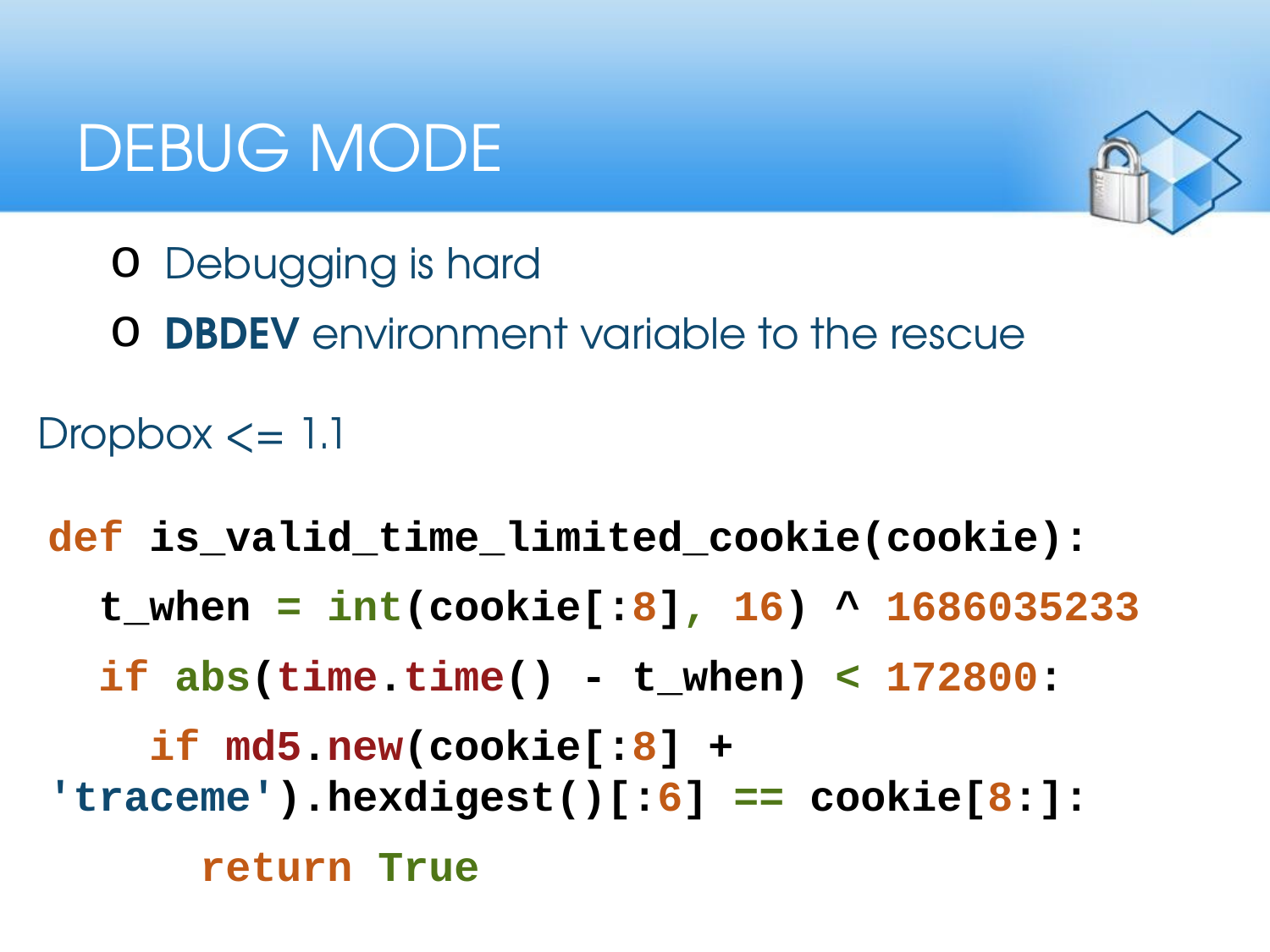

# Debug mode
Debugging is hard
DBDEV environment variable to the rescue

Dropbox <= 1.1

def is_valid_time_limited_cookie(cookie):
  t_when = int(cookie[:8], 16) ^ 1686035233
  if abs(time.time() - t_when) < 172800:
    if md5.new(cookie[:8] + 'traceme').hexdigest()[:6] == cookie[8:]:
      return True